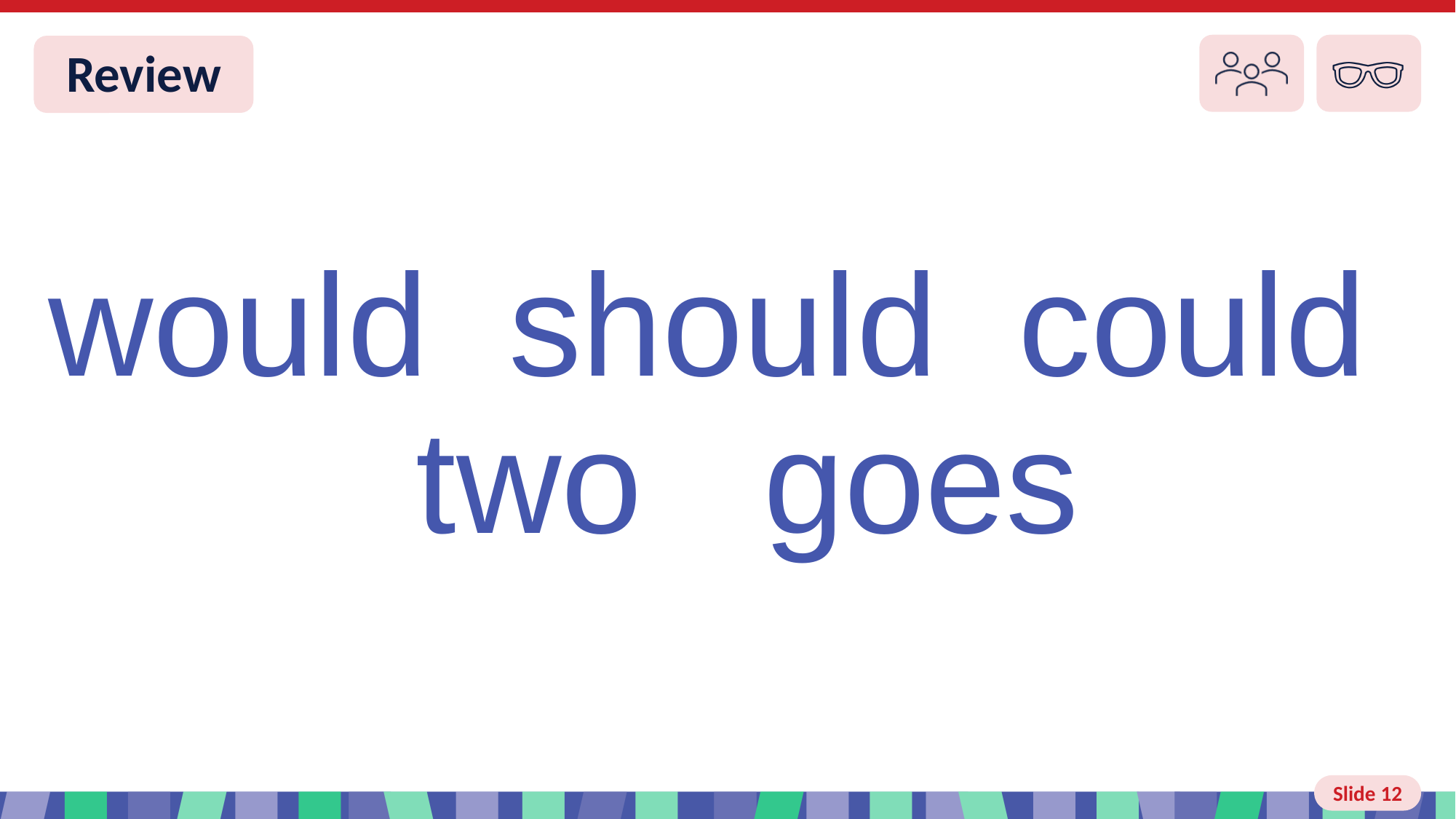

Slide 12 Review
would  should  could   two   goes